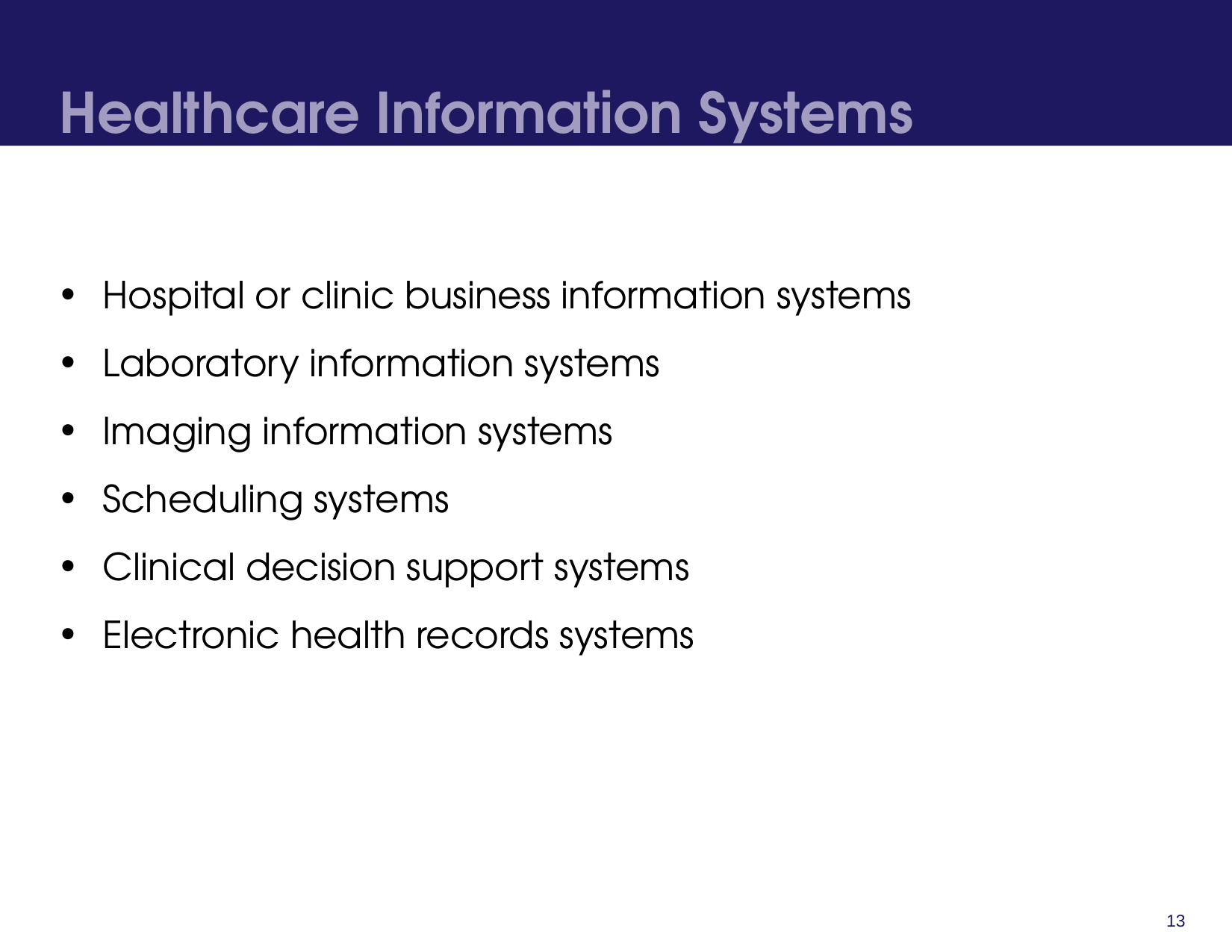

# Healthcare Information Systems
Hospital or clinic business information systems
Laboratory information systems
Imaging information systems
Scheduling systems
Clinical decision support systems
Electronic health records systems
13